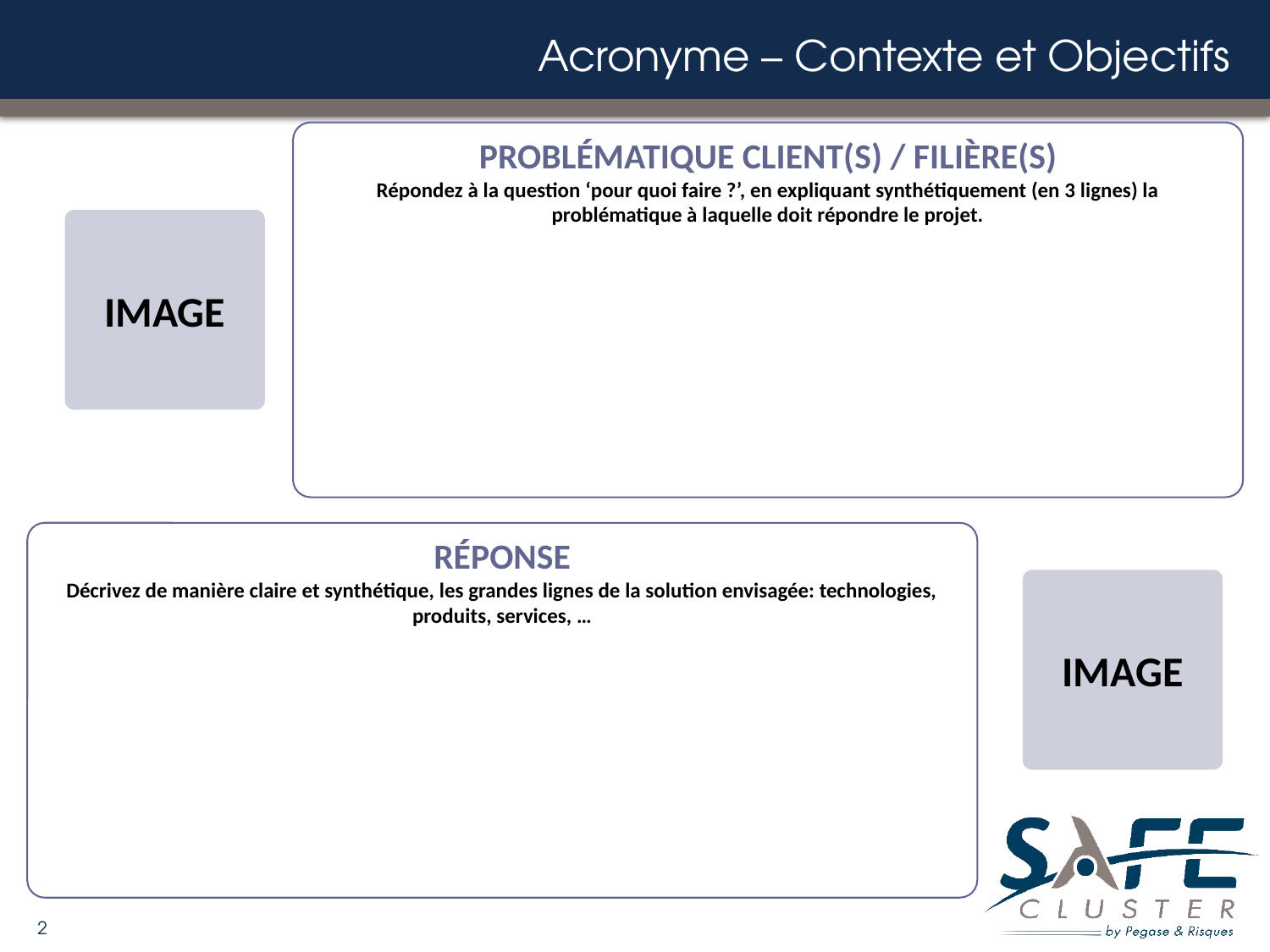

# Acronyme – Contexte et Objectifs
Problématique client(s) / filière(s)
Répondez à la question ‘pour quoi faire ?’, en expliquant synthétiquement (en 3 lignes) la problématique à laquelle doit répondre le projet.

IMAGE
Réponse
Décrivez de manière claire et synthétique, les grandes lignes de la solution envisagée: technologies, produits, services, …

IMAGE
2